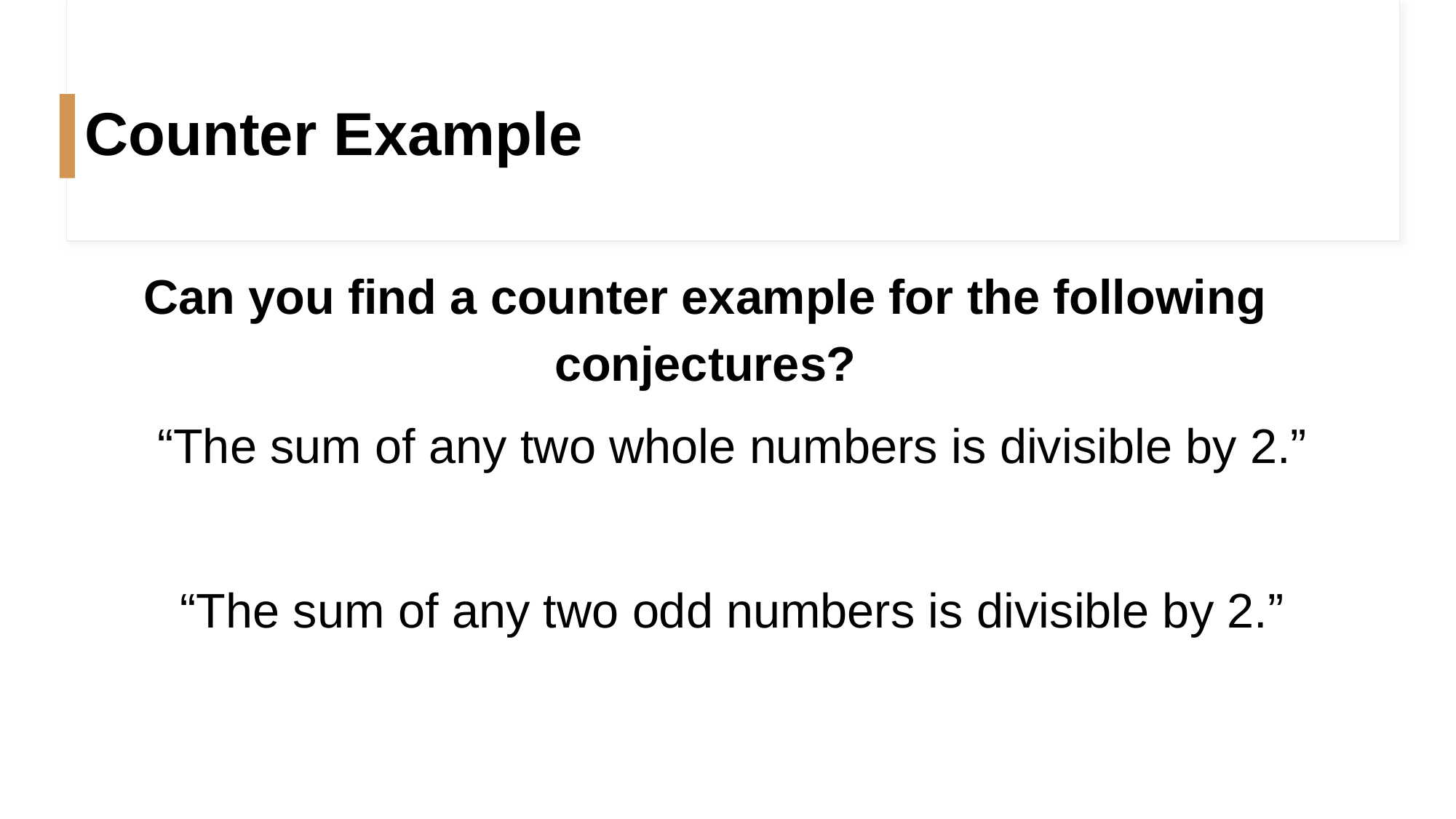

# Counter Example
Can you find a counter example for the following conjectures?
“The sum of any two whole numbers is divisible by 2.”

“The sum of any two odd numbers is divisible by 2.”